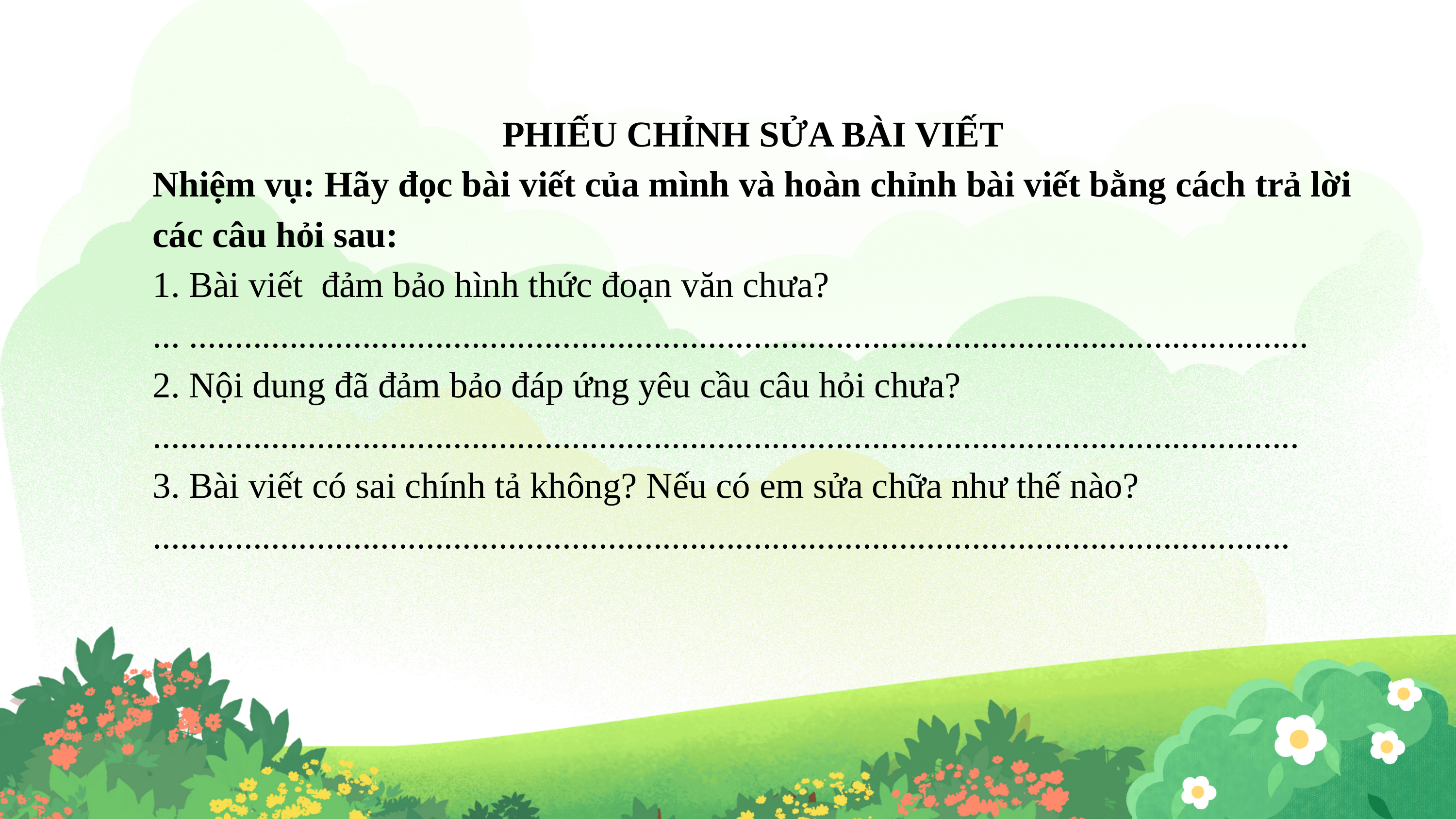

PHIẾU CHỈNH SỬA BÀI VIẾT
Nhiệm vụ: Hãy đọc bài viết của mình và hoàn chỉnh bài viết bằng cách trả lời các câu hỏi sau:
1. Bài viết  đảm bảo hình thức đoạn văn chưa?
... ...........................................................................................................................
2. Nội dung đã đảm bảo đáp ứng yêu cầu câu hỏi chưa?
..............................................................................................................................
3. Bài viết có sai chính tả không? Nếu có em sửa chữa như thế nào?
.............................................................................................................................